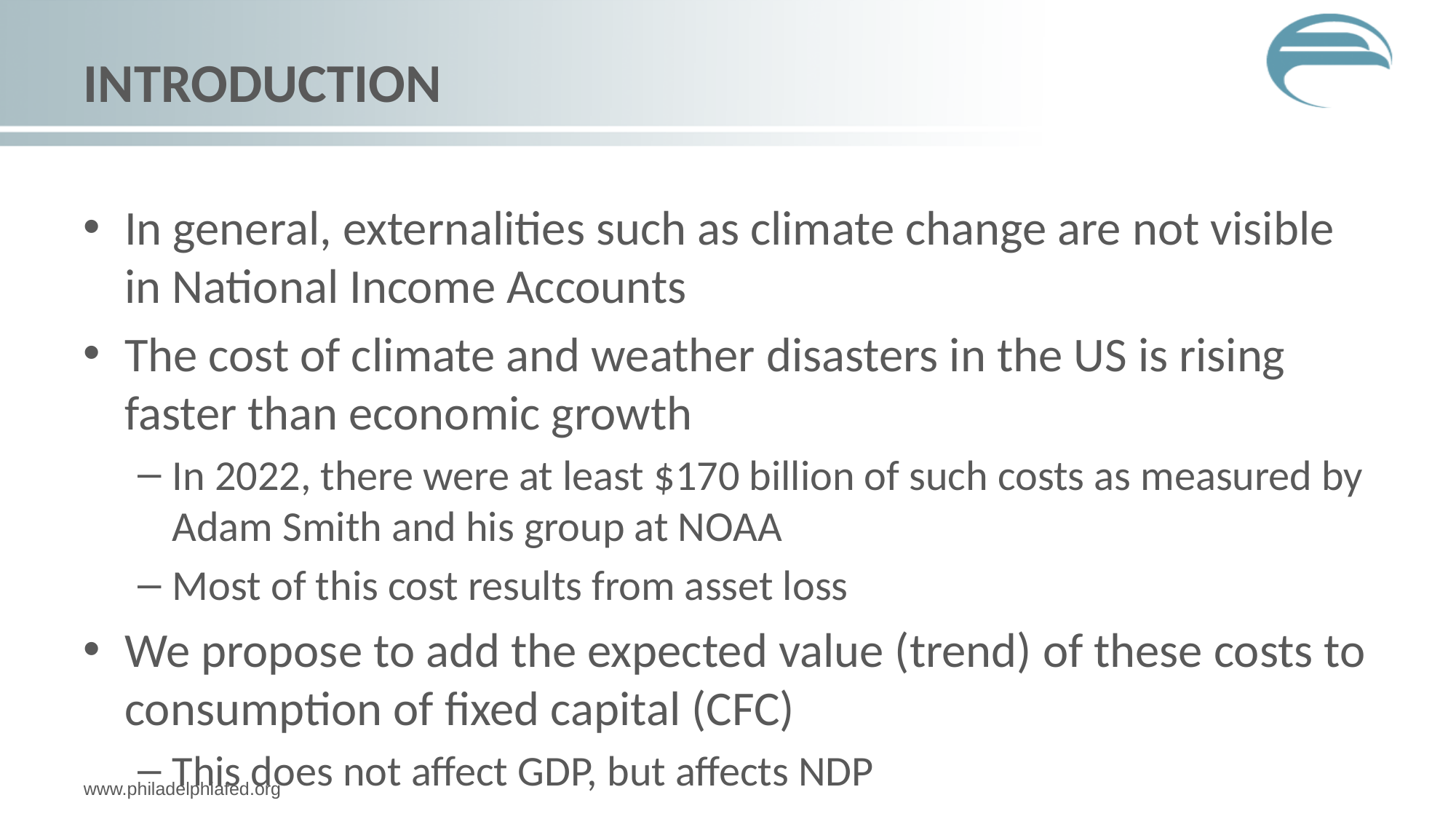

# INTRODUCTION
In general, externalities such as climate change are not visible in National Income Accounts
The cost of climate and weather disasters in the US is rising faster than economic growth
In 2022, there were at least $170 billion of such costs as measured by Adam Smith and his group at NOAA
Most of this cost results from asset loss
We propose to add the expected value (trend) of these costs to consumption of fixed capital (CFC)
This does not affect GDP, but affects NDP

www.philadelphiafed.org